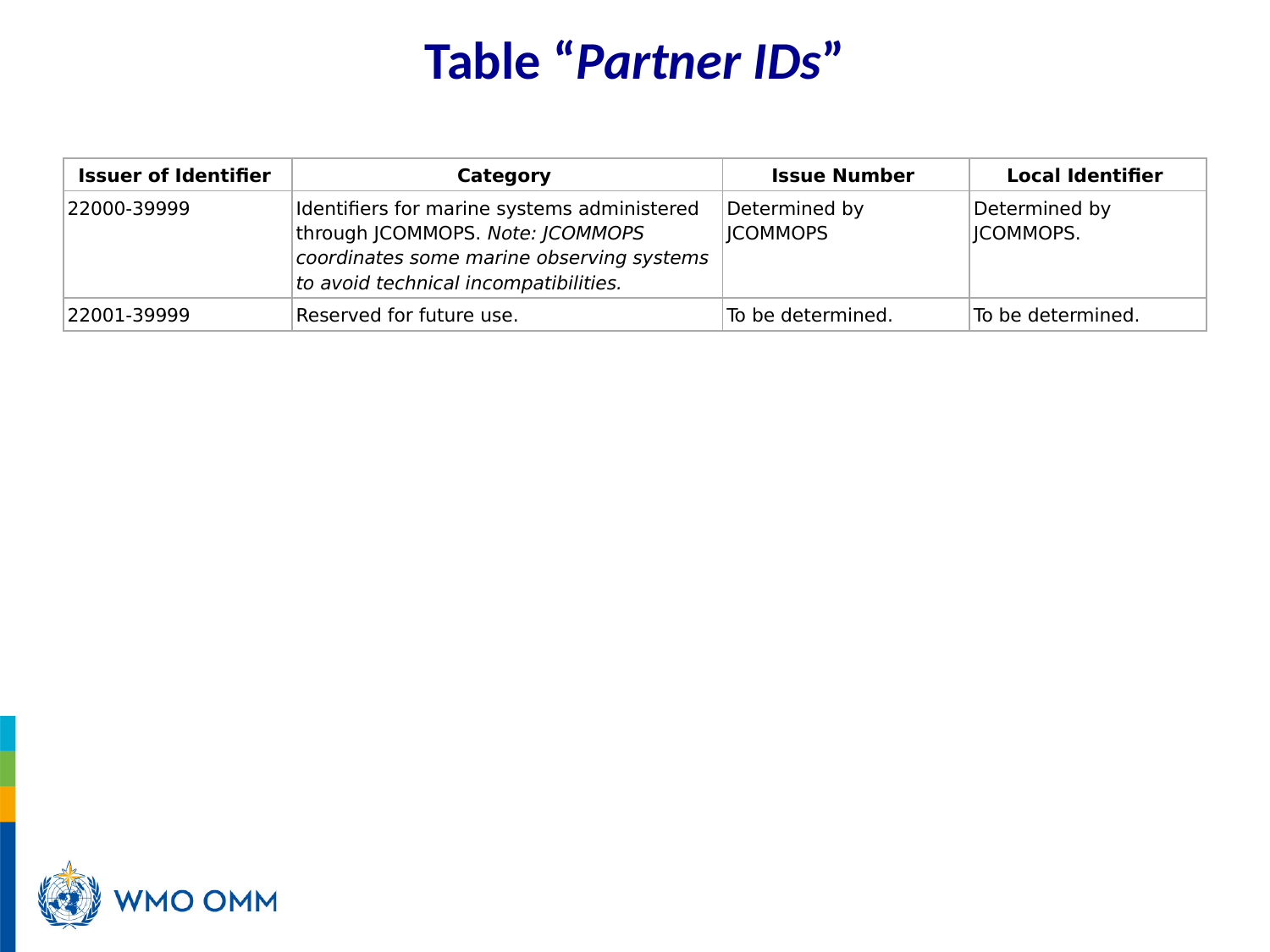

# Table “Partner IDs”
| Issuer of Identifier | Category | Issue Number | Local Identifier |
| --- | --- | --- | --- |
| 22000-39999 | Identifiers for marine systems administered through JCOMMOPS. Note: JCOMMOPS coordinates some marine observing systems to avoid technical incompatibilities. | Determined by JCOMMOPS | Determined by JCOMMOPS. |
| 22001-39999 | Reserved for future use. | To be determined. | To be determined. |